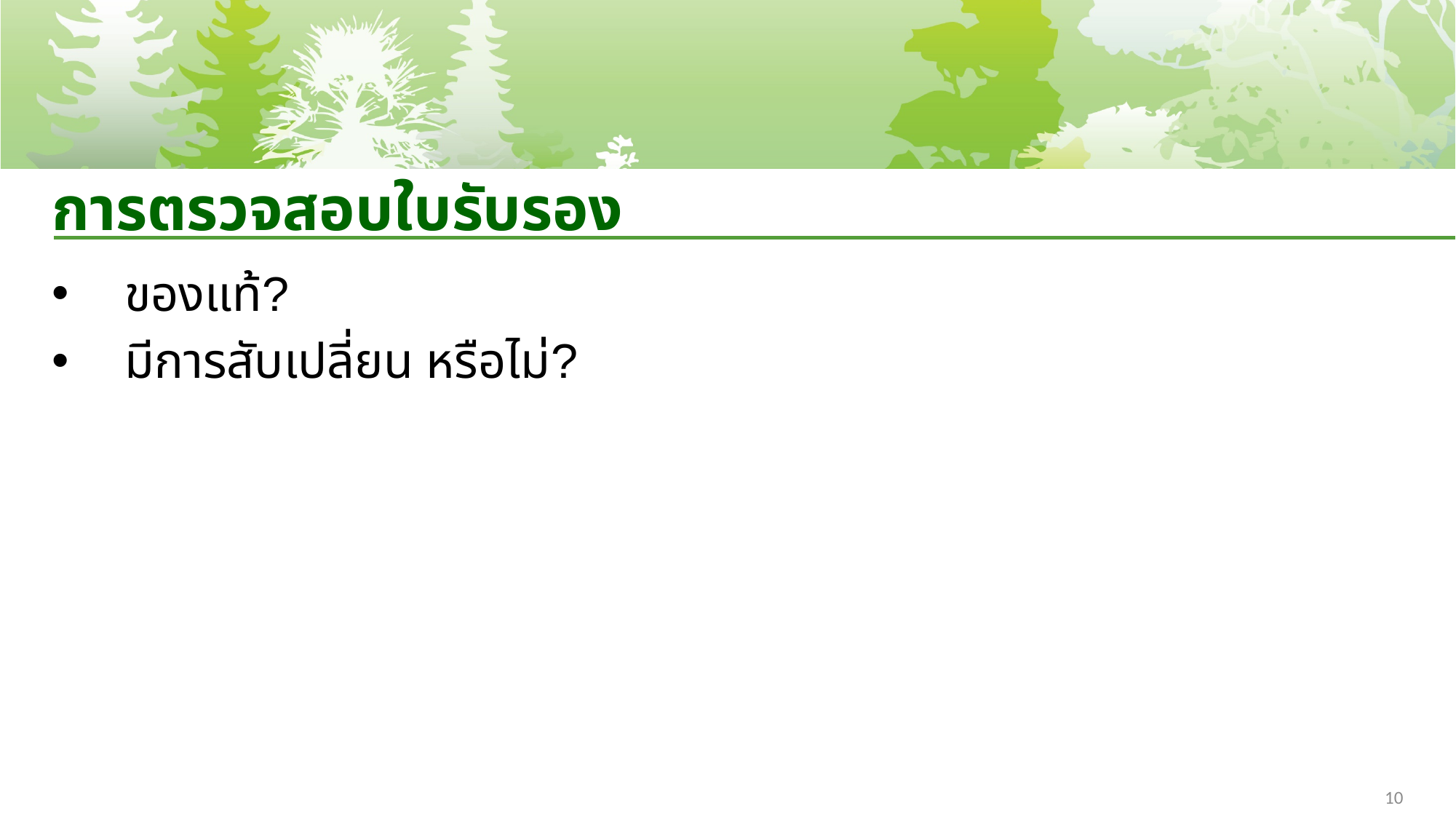

# การตรวจสอบใบรับรอง
ของแท้?
มีการสับเปลี่ยน หรือไม่?

10